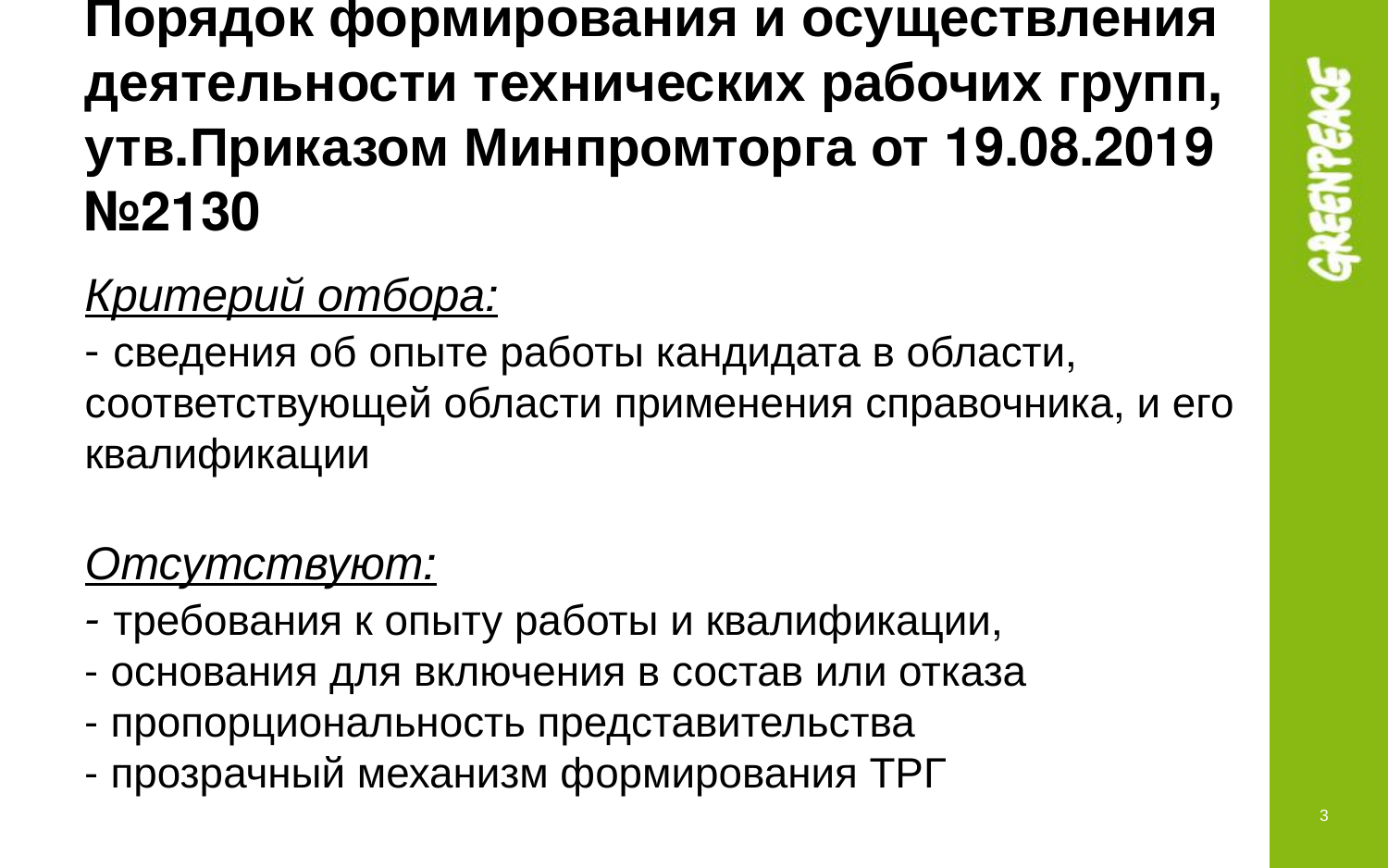

# Порядок формирования и осуществления деятельности технических рабочих групп, утв.Приказом Минпромторга от 19.08.2019 №2130 Критерий отбора: - сведения об опыте работы кандидата в области, соответствующей области применения справочника, и его квалификации Отсутствуют: - требования к опыту работы и квалификации,                   - основания для включения в состав или отказа - пропорциональность представительства - прозрачный механизм формирования ТРГ
|  |
| --- |
| сведения об опыте работы кандидата в области, соответствующей области применения справочника, и его квалификации. |
|  |
| --- |
|  |